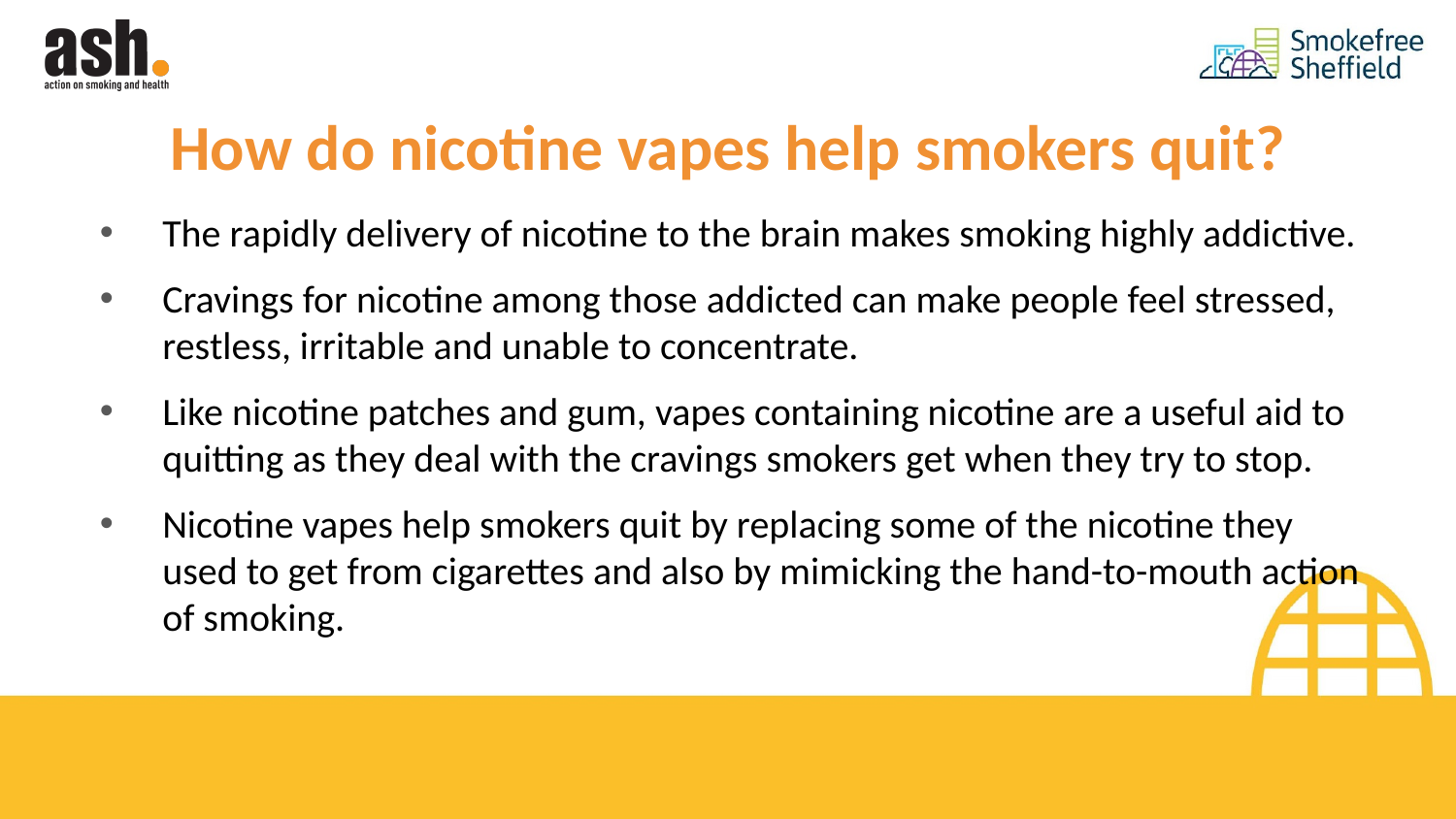

# How do nicotine vapes help smokers quit?
The rapidly delivery of nicotine to the brain makes smoking highly addictive.
Cravings for nicotine among those addicted can make people feel stressed, restless, irritable and unable to concentrate.
Like nicotine patches and gum, vapes containing nicotine are a useful aid to quitting as they deal with the cravings smokers get when they try to stop.
Nicotine vapes help smokers quit by replacing some of the nicotine they used to get from cigarettes and also by mimicking the hand-to-mouth action of smoking.